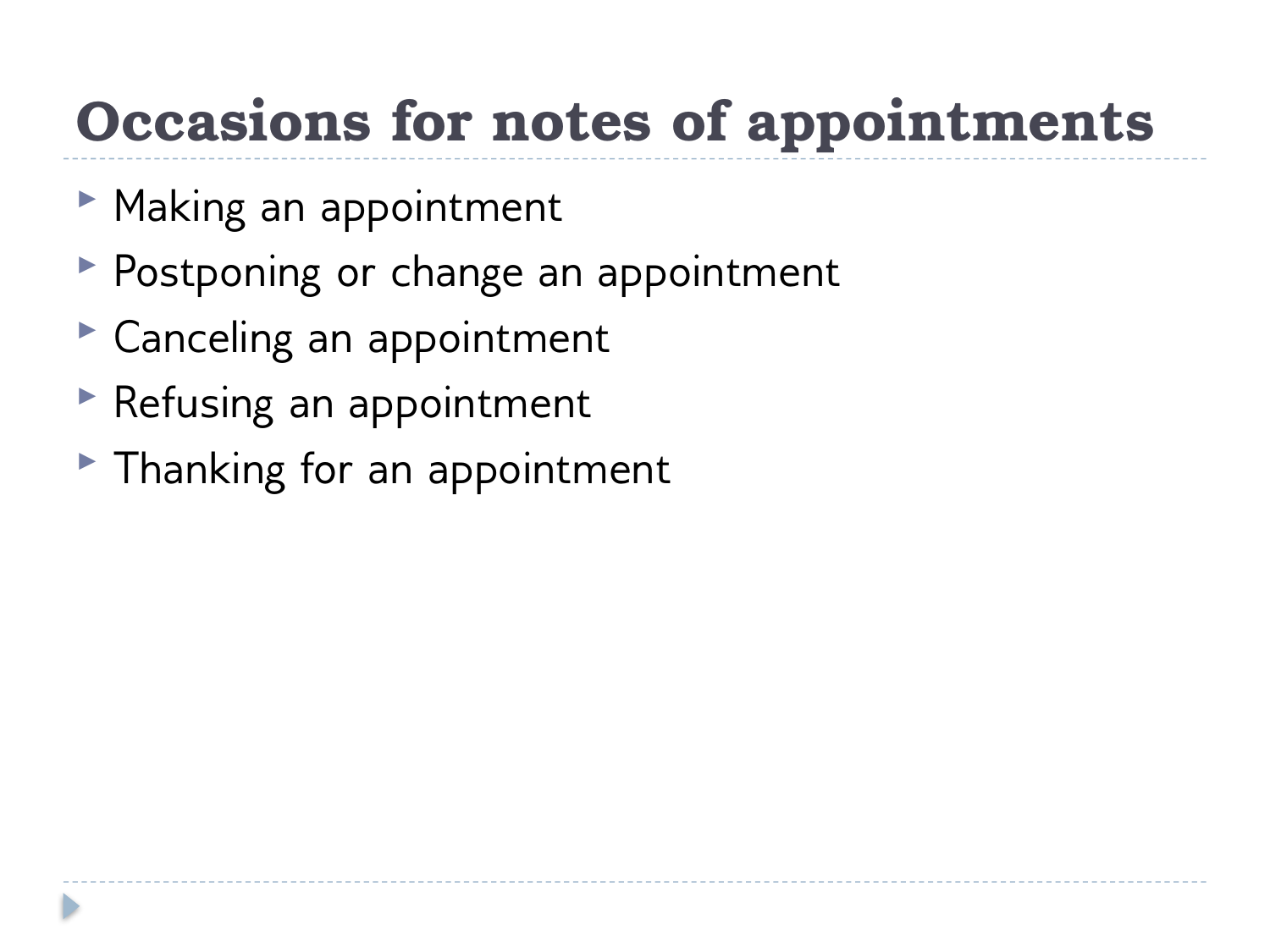

# Occasions for notes of appointments
Making an appointment
Postponing or change an appointment
Canceling an appointment
Refusing an appointment
Thanking for an appointment